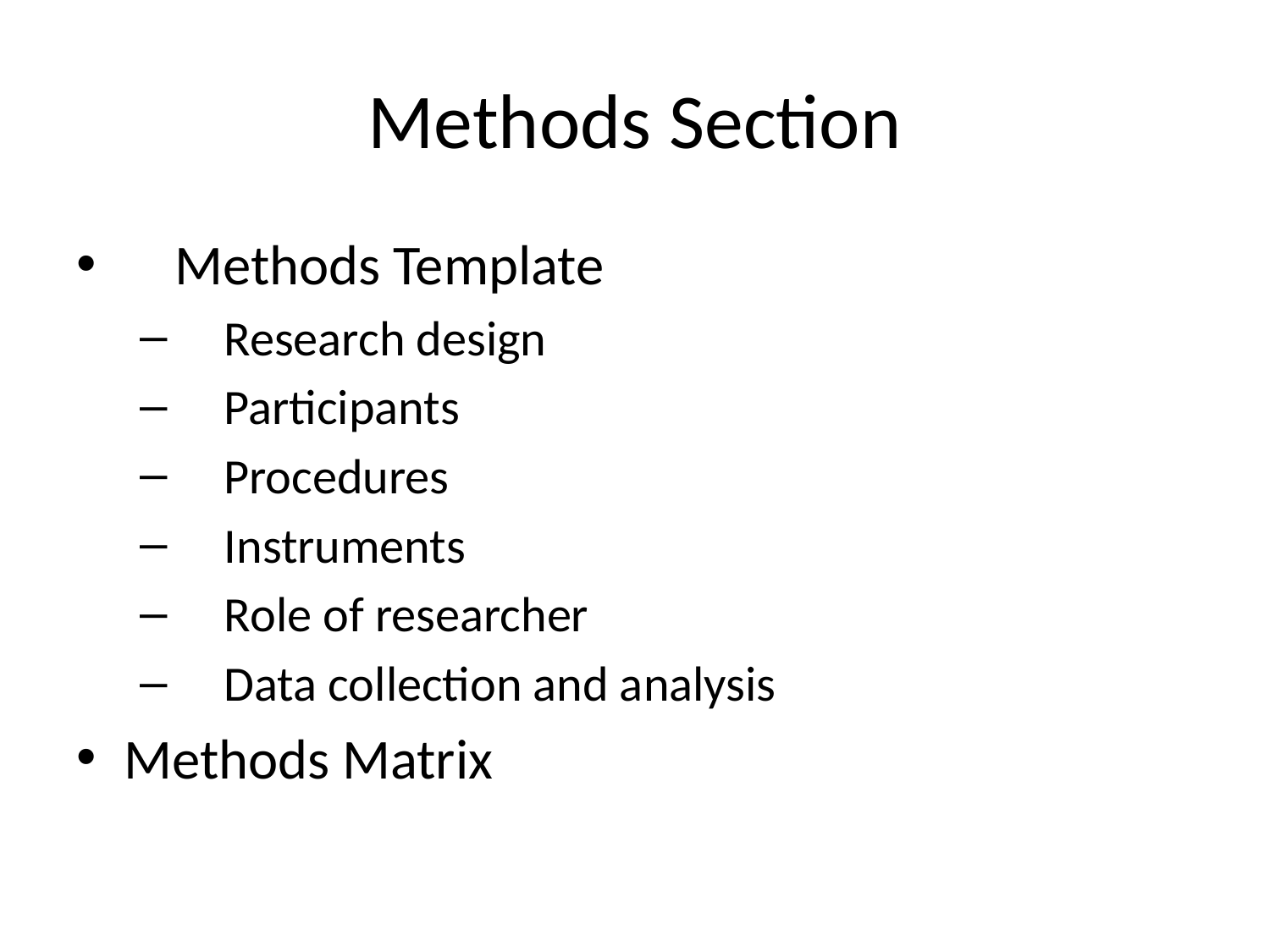

# Methods Section
    Methods Template
    Research design
    Participants
    Procedures
    Instruments
    Role of researcher
    Data collection and analysis
Methods Matrix